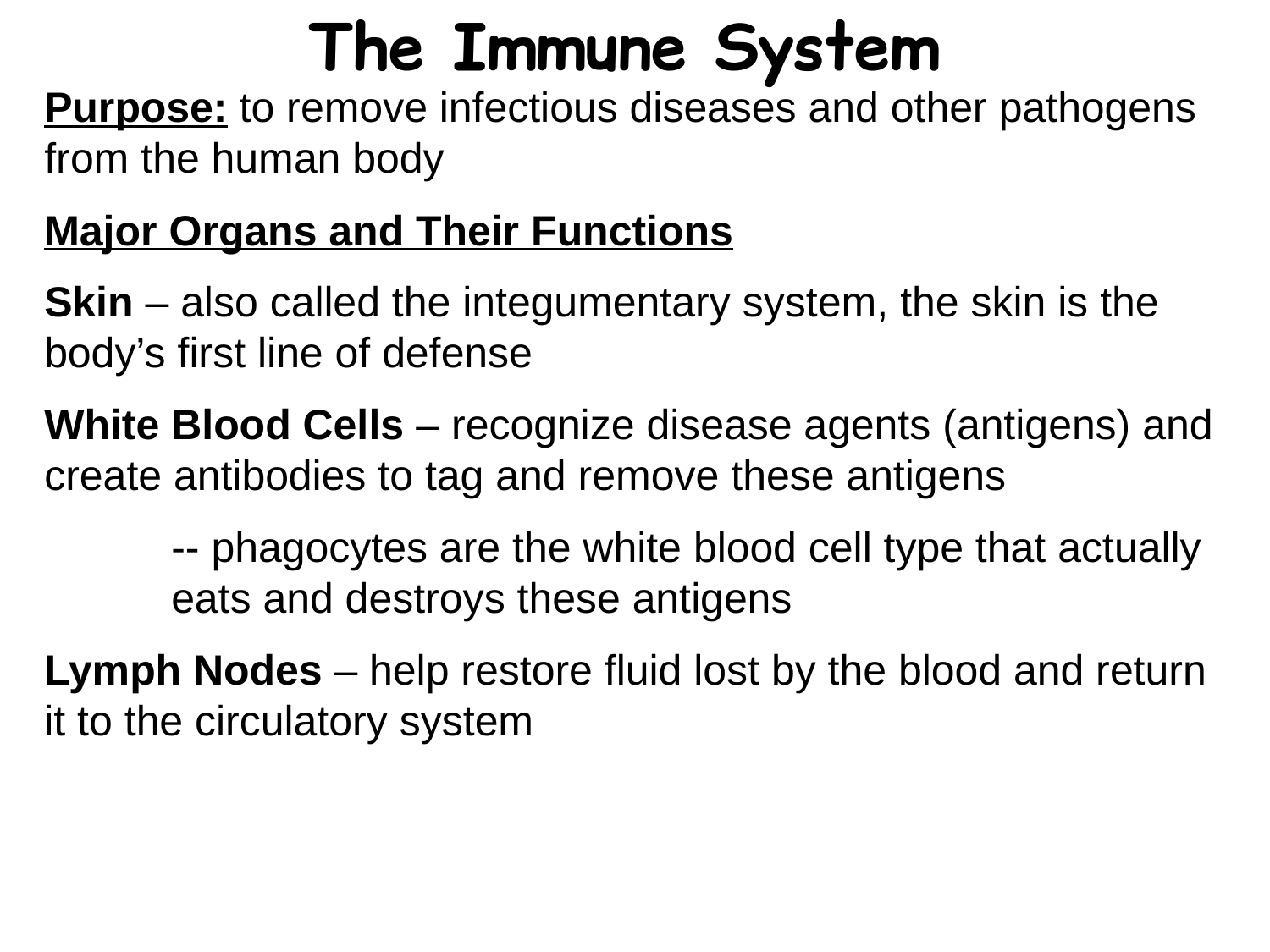

The Immune System
Purpose: to remove infectious diseases and other pathogens from the human body
Major Organs and Their Functions
Skin – also called the integumentary system, the skin is the body’s first line of defense
White Blood Cells – recognize disease agents (antigens) and create antibodies to tag and remove these antigens
	-- phagocytes are the white blood cell type that actually 	eats and destroys these antigens
Lymph Nodes – help restore fluid lost by the blood and return it to the circulatory system